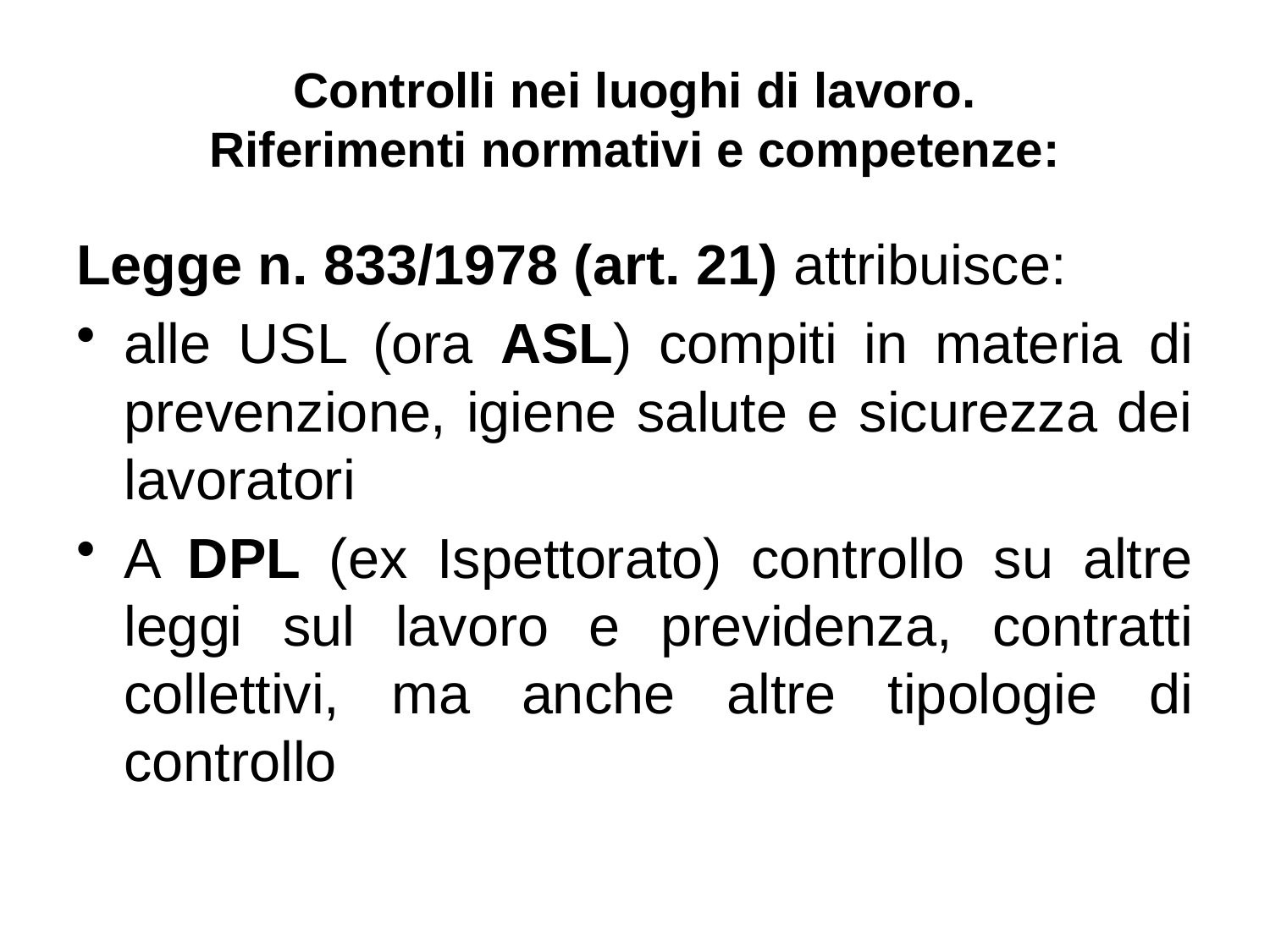

# Controlli nei luoghi di lavoro. Riferimenti normativi e competenze:
Legge n. 833/1978 (art. 21) attribuisce:
alle USL (ora ASL) compiti in materia di prevenzione, igiene salute e sicurezza dei lavoratori
A DPL (ex Ispettorato) controllo su altre leggi sul lavoro e previdenza, contratti collettivi, ma anche altre tipologie di controllo